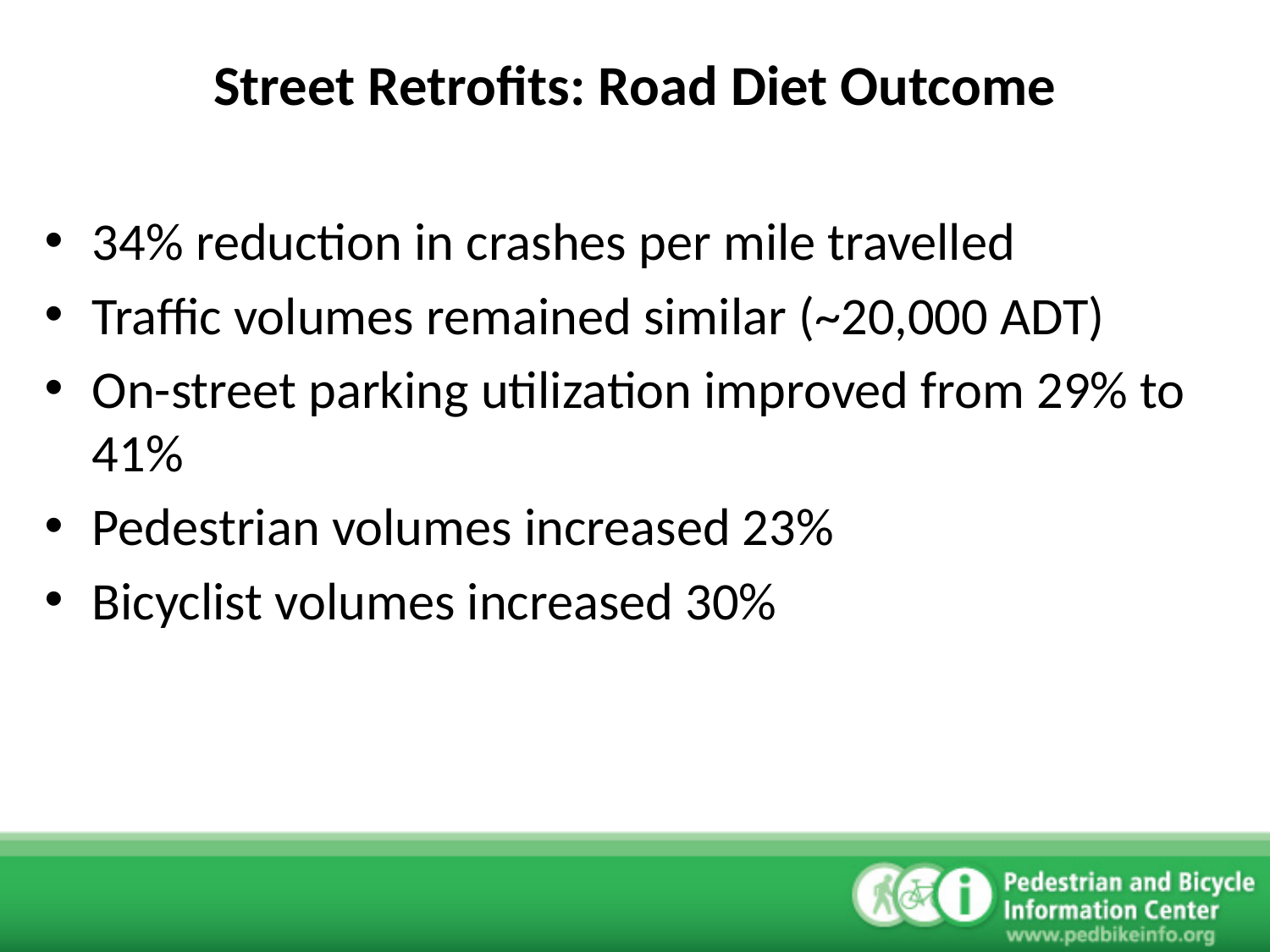

Street Retrofits: Road Diet Outcome
34% reduction in crashes per mile travelled
Traffic volumes remained similar (~20,000 ADT)
On-street parking utilization improved from 29% to 41%
Pedestrian volumes increased 23%
Bicyclist volumes increased 30%